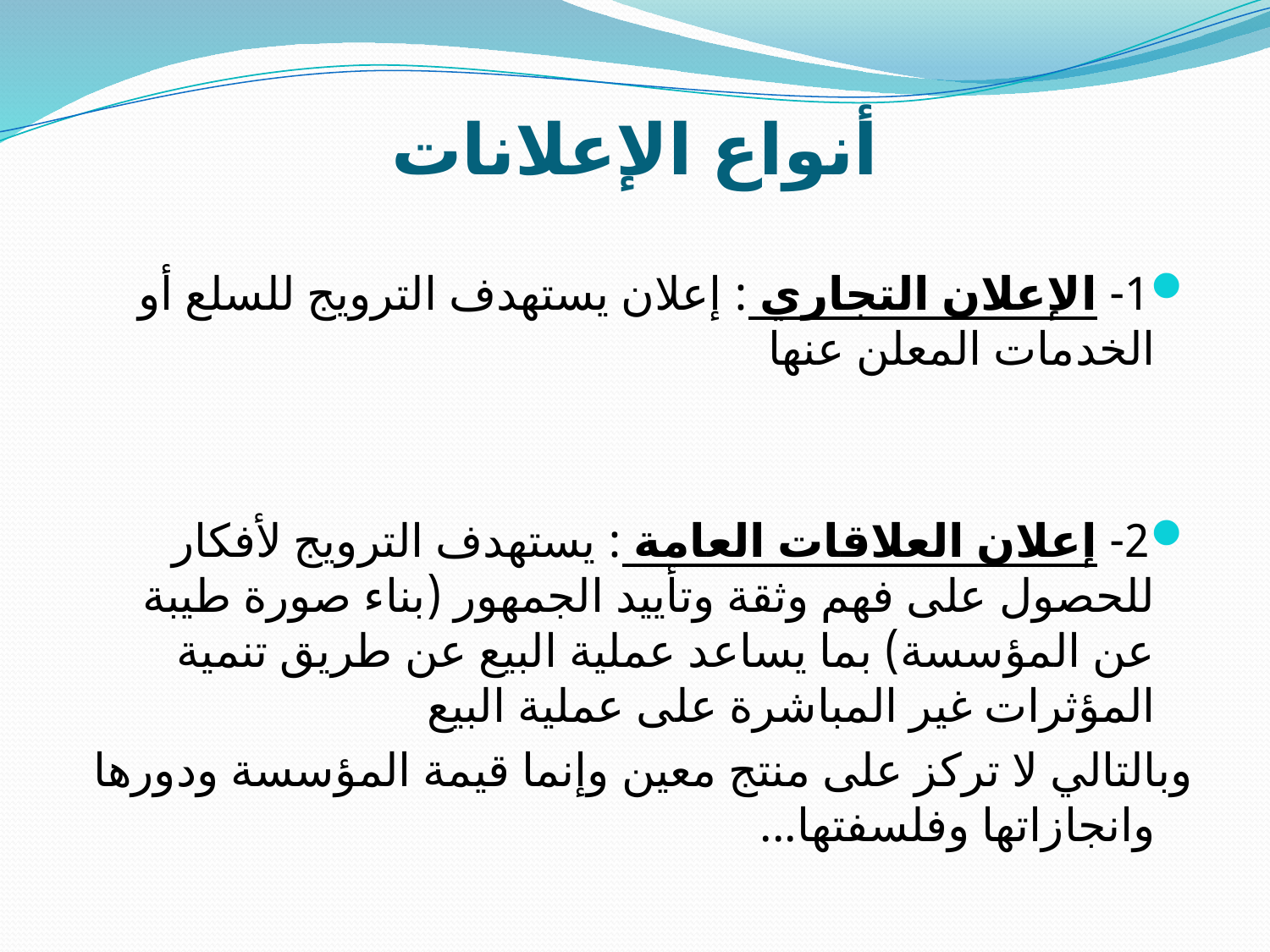

# أنواع الإعلانات
1- الإعلان التجاري : إعلان يستهدف الترويج للسلع أو الخدمات المعلن عنها

2- إعلان العلاقات العامة : يستهدف الترويج لأفكار للحصول على فهم وثقة وتأييد الجمهور (بناء صورة طيبة عن المؤسسة) بما يساعد عملية البيع عن طريق تنمية المؤثرات غير المباشرة على عملية البيع
وبالتالي لا تركز على منتج معين وإنما قيمة المؤسسة ودورها وانجازاتها وفلسفتها...